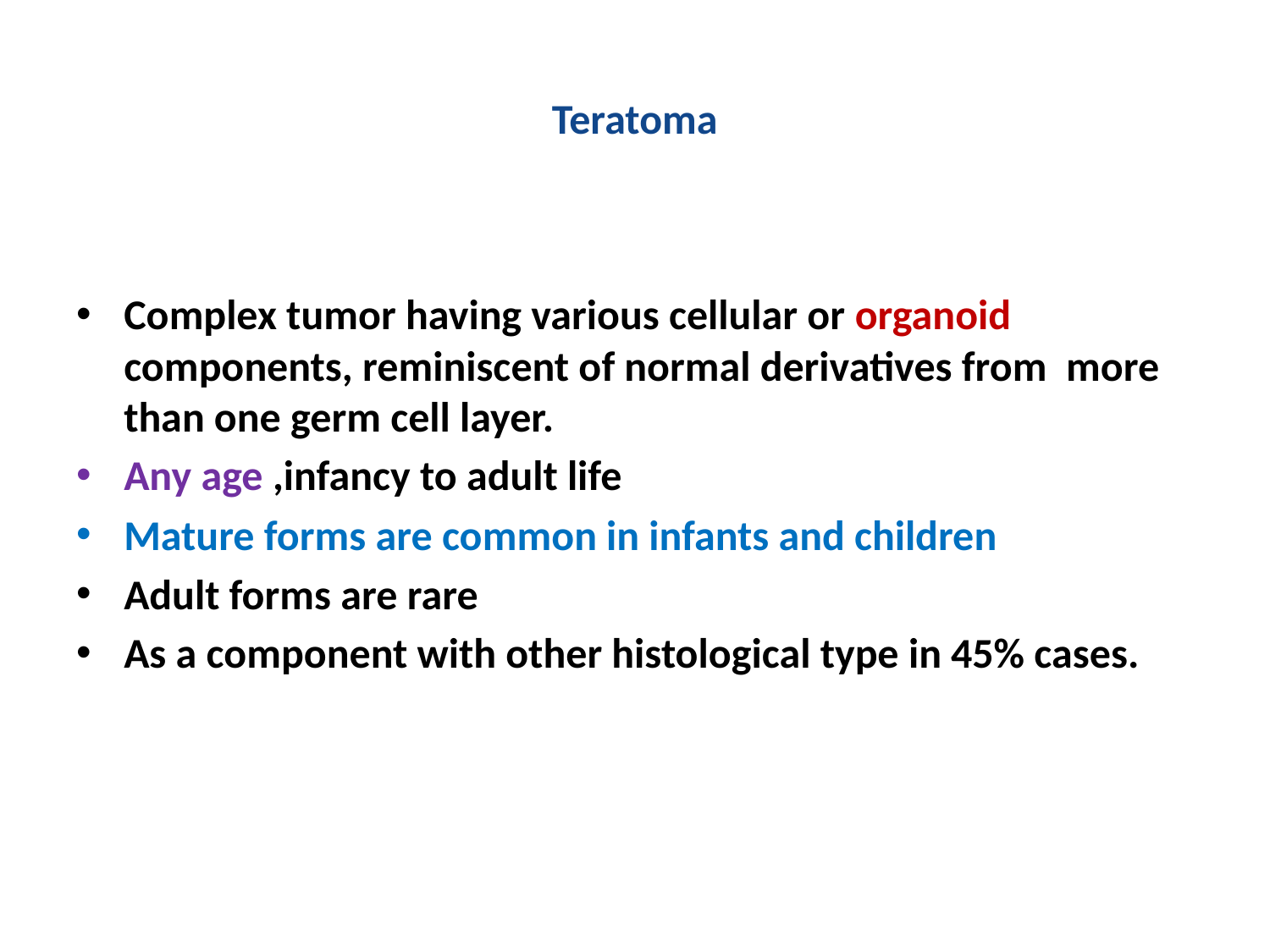

# Teratoma

Complex tumor having various cellular or organoid components, reminiscent of normal derivatives from  more than one germ cell layer.
Any age ,infancy to adult life
Mature forms are common in infants and children
Adult forms are rare
As a component with other histological type in 45% cases.